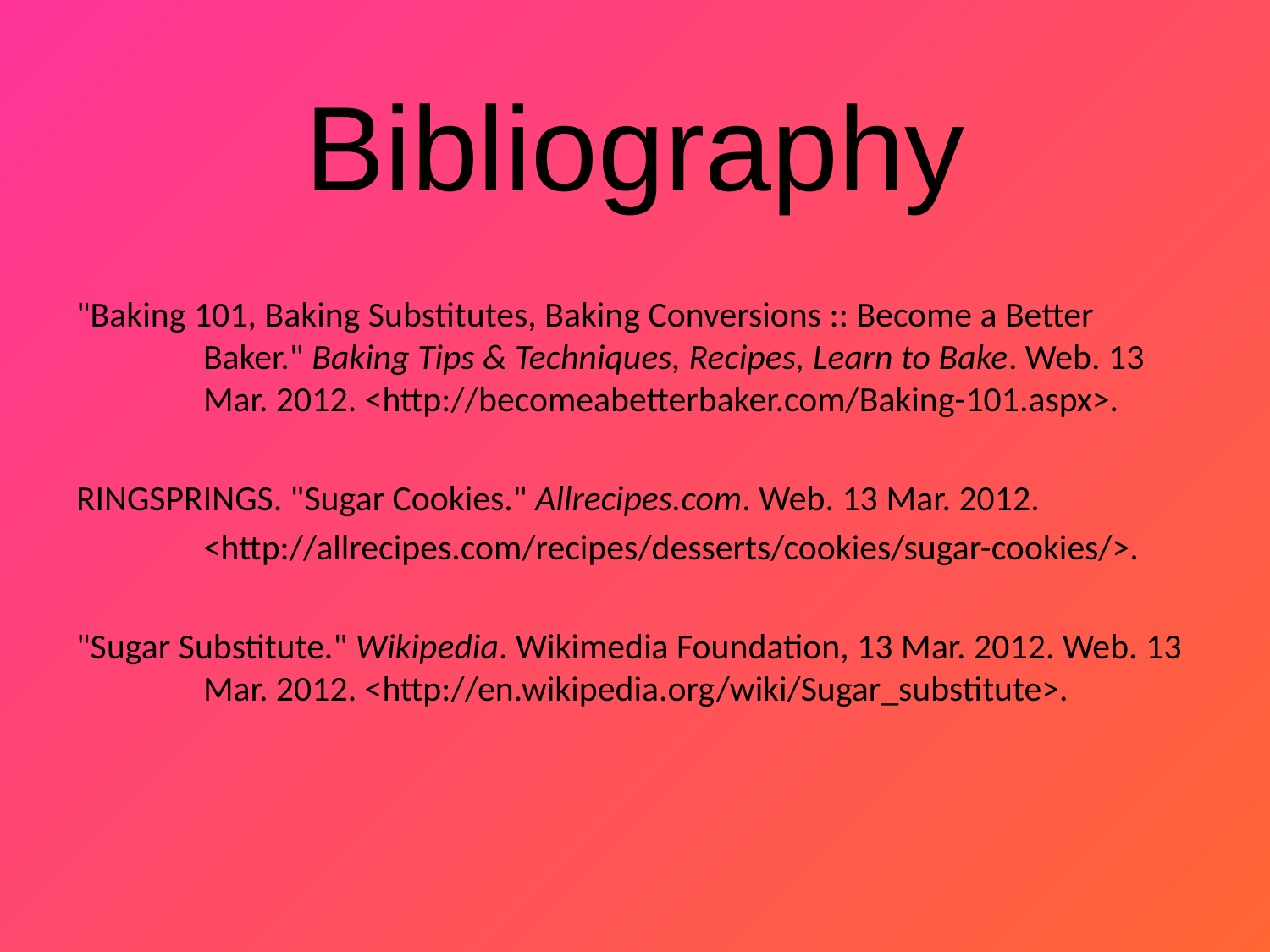

# Bibliography
"Baking 101, Baking Substitutes, Baking Conversions :: Become a Better 	Baker." Baking Tips & Techniques, Recipes, Learn to Bake. Web. 13 	Mar. 2012. <http://becomeabetterbaker.com/Baking-101.aspx>.

RINGSPRINGS. "Sugar Cookies." Allrecipes.com. Web. 13 Mar. 2012.
	<http://allrecipes.com/recipes/desserts/cookies/sugar-cookies/>.

"Sugar Substitute." Wikipedia. Wikimedia Foundation, 13 Mar. 2012. Web. 13 	Mar. 2012. <http://en.wikipedia.org/wiki/Sugar_substitute>.